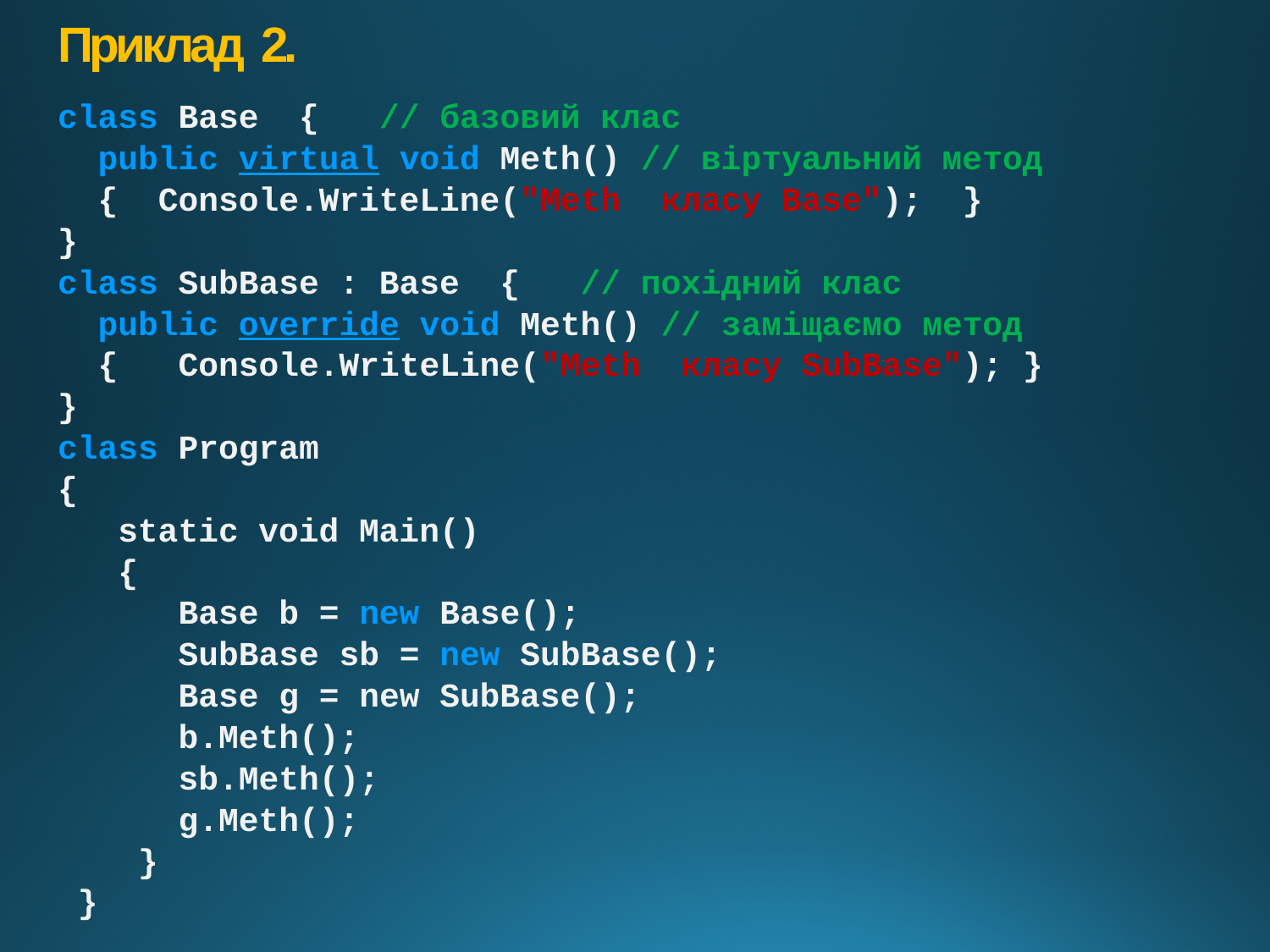

# Приклад  2.
class Base  {   // базовий клас
  public virtual void Meth() // віртуальний метод
  {  Console.WriteLine("Meth  класу Base");  }
}
class SubBase : Base  {   // похідний клас
  public override void Meth() // заміщаємо метод
  {   Console.WriteLine("Meth  класу SubBase"); }
}
class Program
{
   static void Main()
   {
      Base b = new Base();
      SubBase sb = new SubBase();
      Base g = new SubBase();
      b.Meth();
      sb.Meth();
      g.Meth();
    }
 }